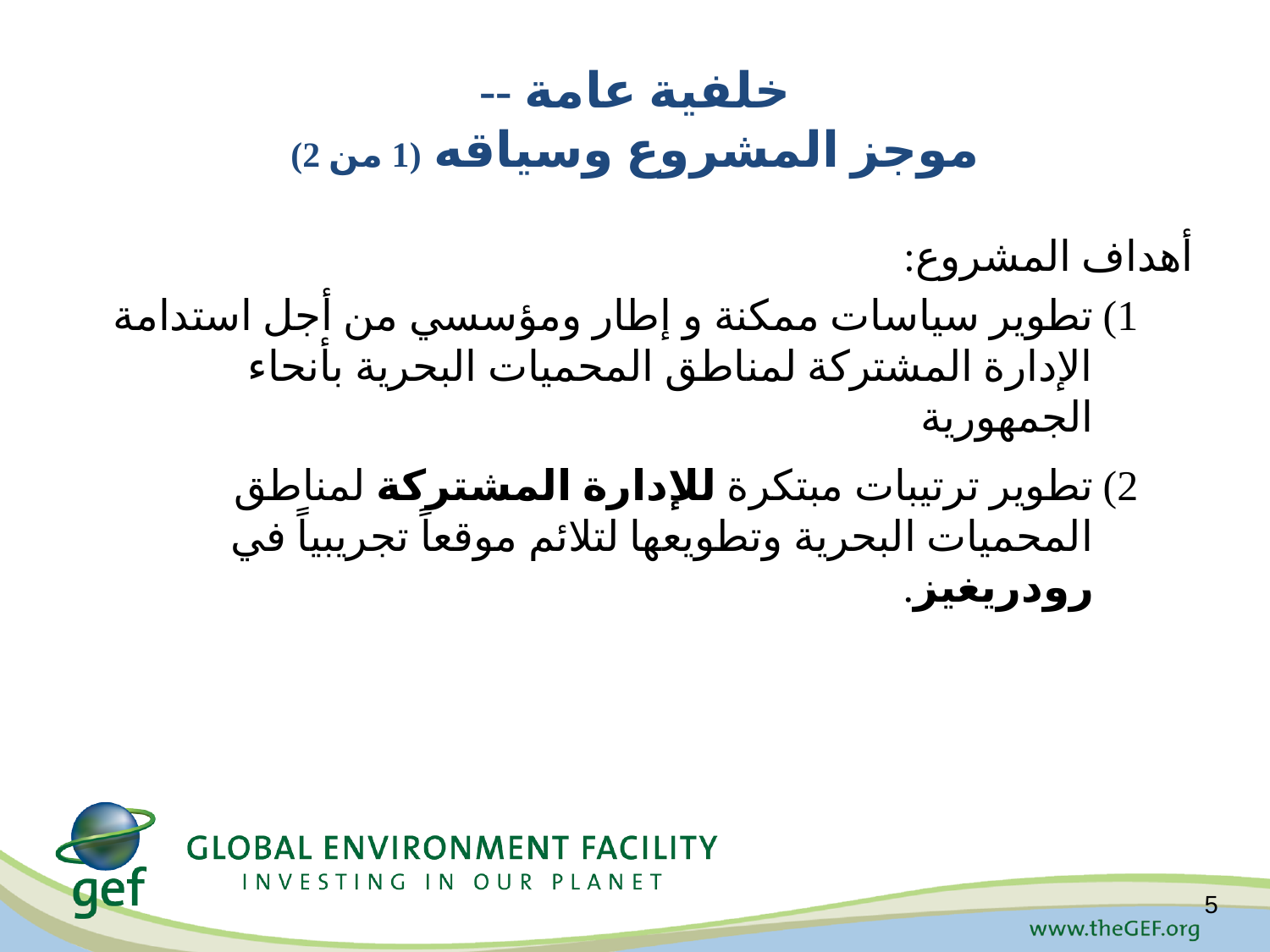

# خلفية عامة -- موجز المشروع وسياقه (1 من 2)
أهداف المشروع:
تطوير سياسات ممكنة و إطار ومؤسسي من أجل استدامة الإدارة المشتركة لمناطق المحميات البحرية بأنحاء الجمهورية
تطوير ترتيبات مبتكرة للإدارة المشتركة لمناطق المحميات البحرية وتطويعها لتلائم موقعاً تجريبياً في رودريغيز.

5